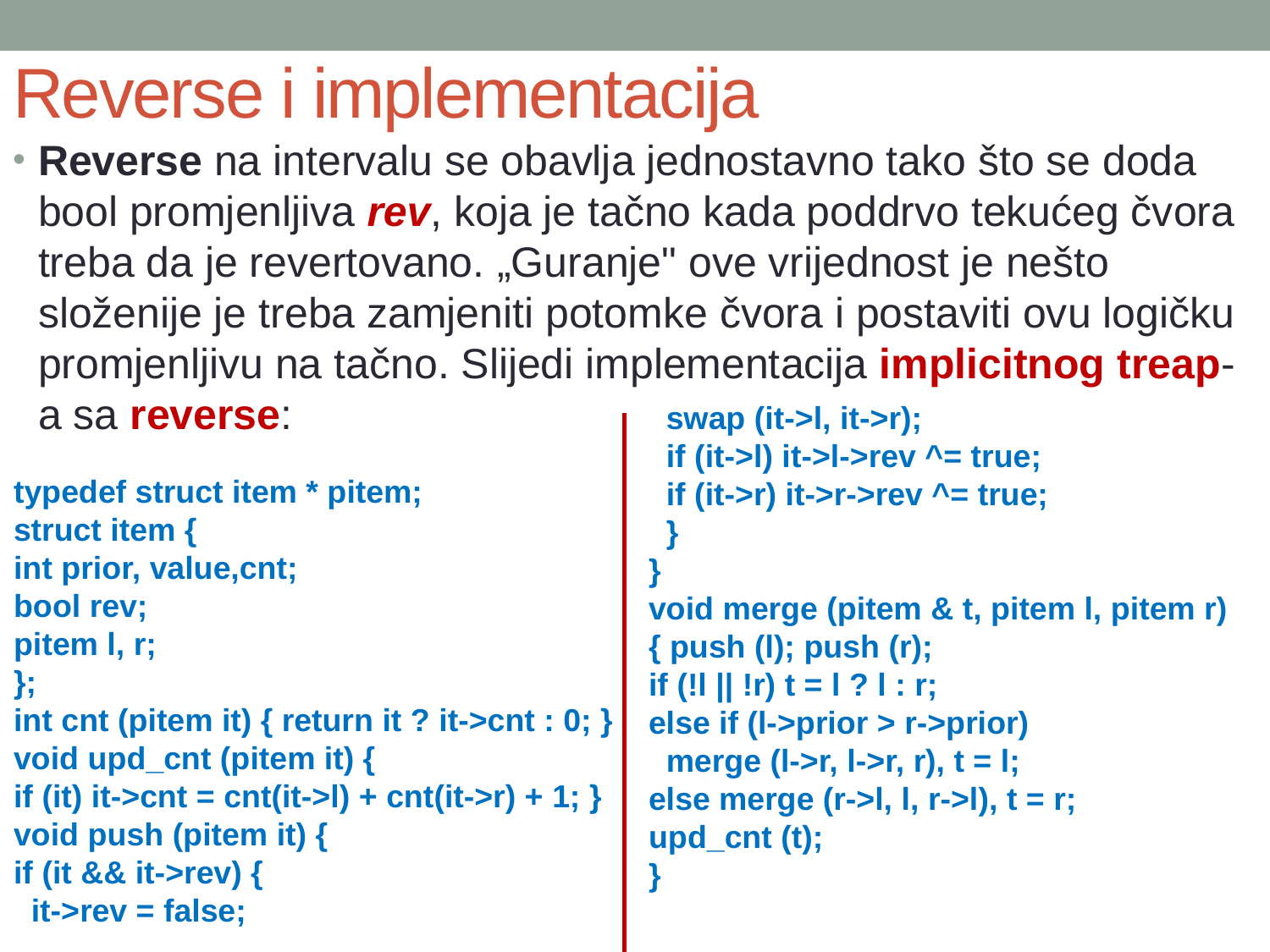

# Reverse i implementacija
Reverse na intervalu se obavlja jednostavno tako što se doda bool promjenljiva rev, koja je tačno kada poddrvo tekućeg čvora treba da je revertovano. „Guranje" ove vrijednost je nešto složenije je treba zamjeniti potomke čvora i postaviti ovu logičku promjenljivu na tačno. Slijedi implementacija implicitnog treap-a sa reverse:

  swap (it->l, it->r);
  if (it->l) it->l->rev ^= true;
  if (it->r) it->r->rev ^= true;
  }
}
void merge (pitem & t, pitem l, pitem r) { push (l); push (r);
if (!l || !r) t = l ? l : r;
else if (l->prior > r->prior)
  merge (l->r, l->r, r), t = l;
else merge (r->l, l, r->l), t = r;
upd_cnt (t);
}
typedef struct item * pitem;
struct item {
int prior, value,cnt;
bool rev;
pitem l, r;
};
int cnt (pitem it) { return it ? it->cnt : 0; } void upd_cnt (pitem it) {
if (it) it->cnt = cnt(it->l) + cnt(it->r) + 1; } void push (pitem it) {
if (it && it->rev) {
  it->rev = false;